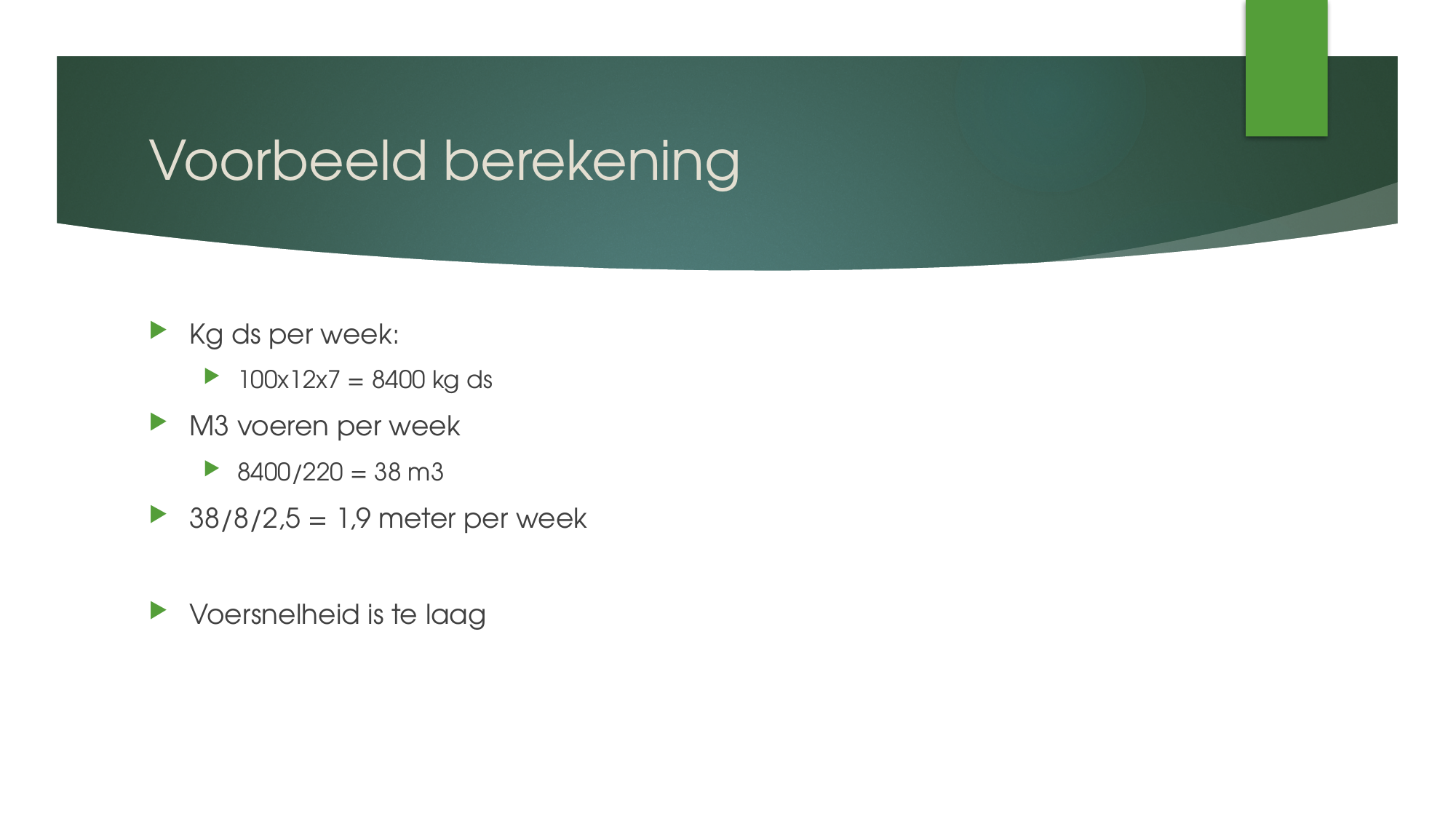

# Voorbeeld berekening
Kg ds per week:
100x12x7 = 8400 kg ds
M3 voeren per week
8400/220 = 38 m3
38/8/2,5 = 1,9 meter per week

Voersnelheid is te laag